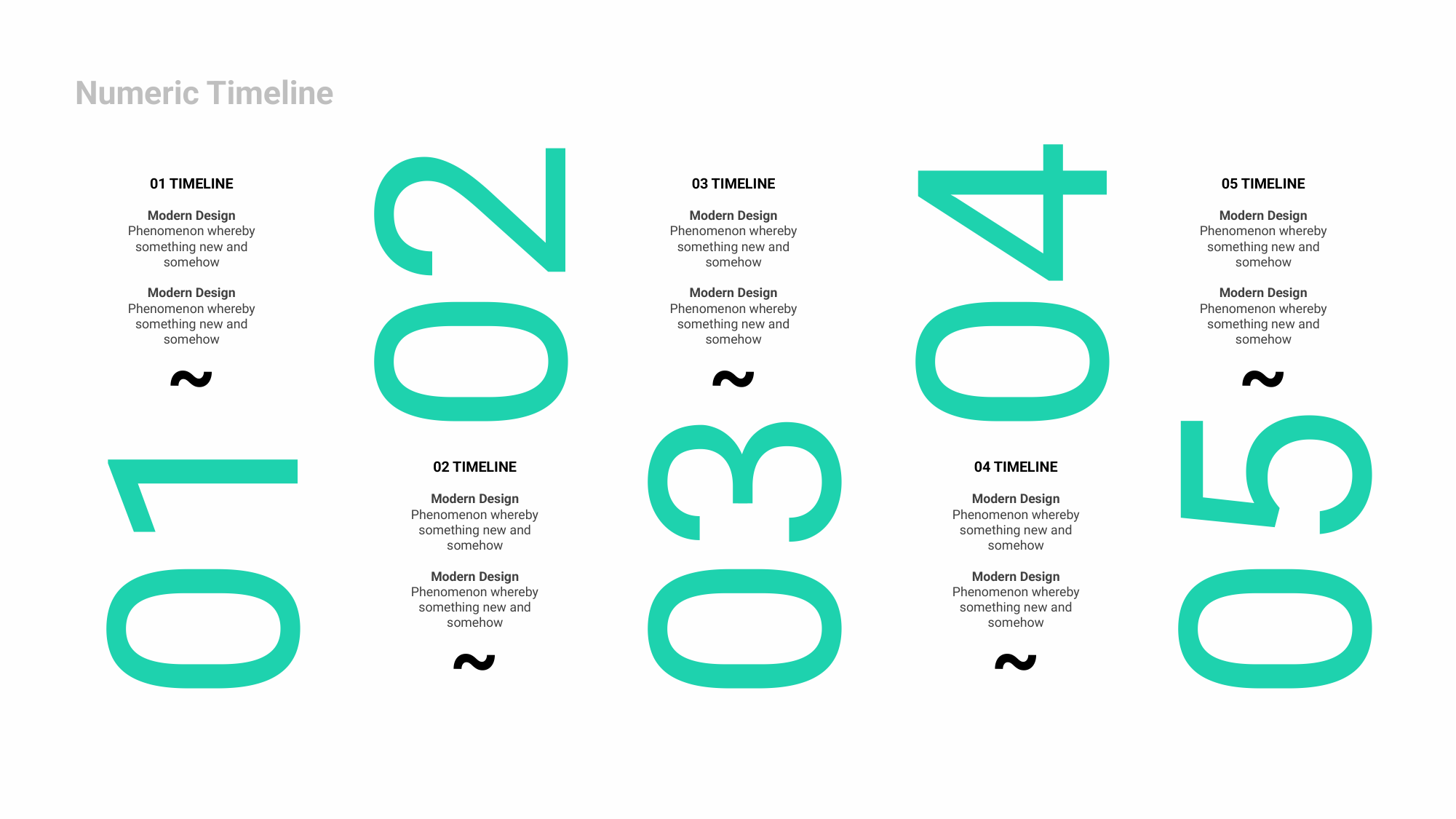

Numeric Timeline
02
04
01 TIMELINE

Modern Design
Phenomenon whereby something new and somehow

Modern Design
Phenomenon whereby something new and somehow

03 TIMELINE

Modern Design
Phenomenon whereby something new and somehow

Modern Design
Phenomenon whereby something new and somehow

05 TIMELINE

Modern Design
Phenomenon whereby something new and somehow

Modern Design
Phenomenon whereby something new and somehow

~
~
~
01
05
03
02 TIMELINE

Modern Design
Phenomenon whereby something new and somehow

Modern Design
Phenomenon whereby something new and somehow

04 TIMELINE

Modern Design
Phenomenon whereby something new and somehow

Modern Design
Phenomenon whereby something new and somehow

~
~